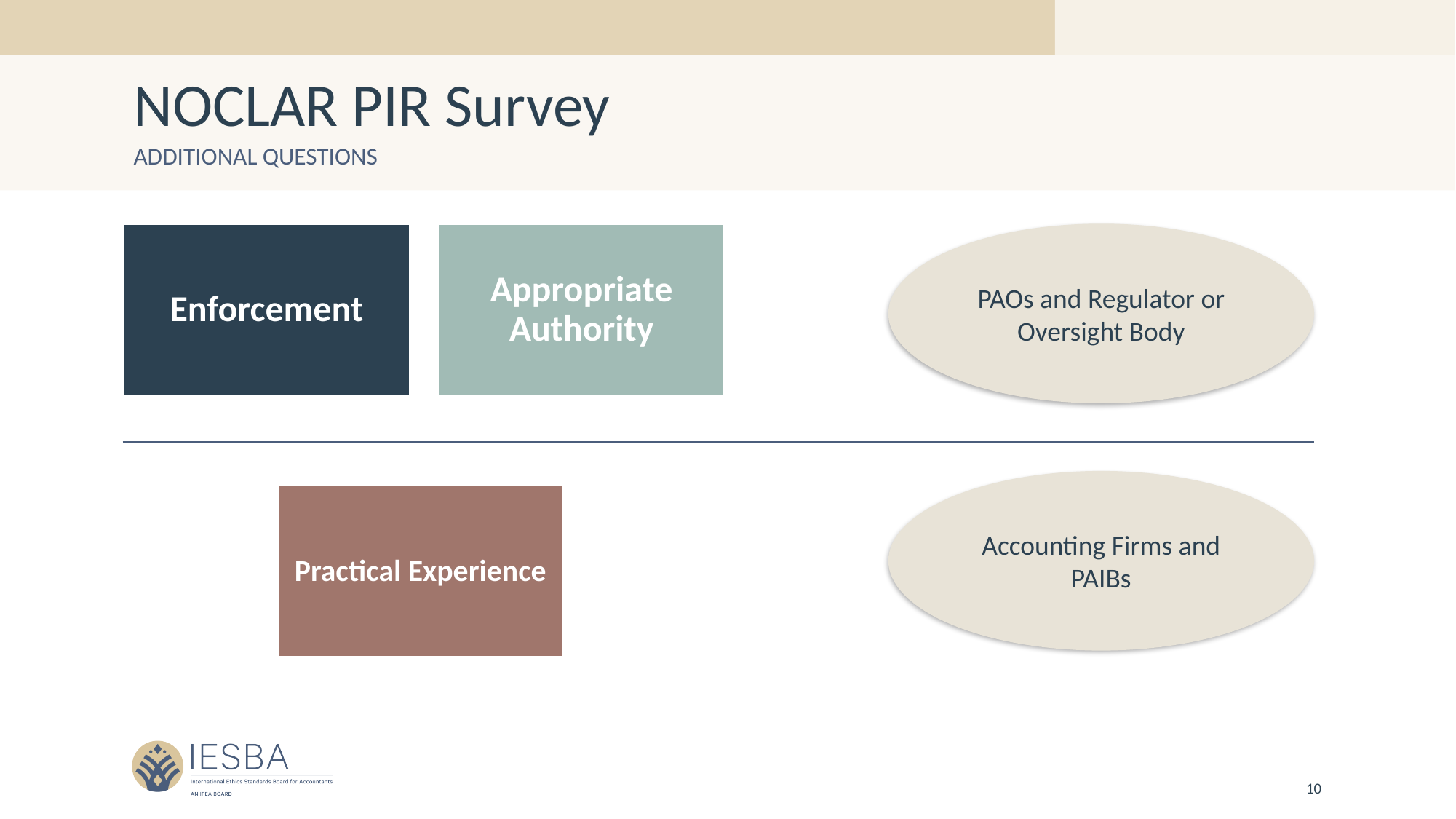

# NOCLAR PIR Survey
Additional questions
Enforcement
Appropriate Authority
PAOs and Regulator or Oversight Body
Accounting Firms and PAIBs
Practical Experience
10